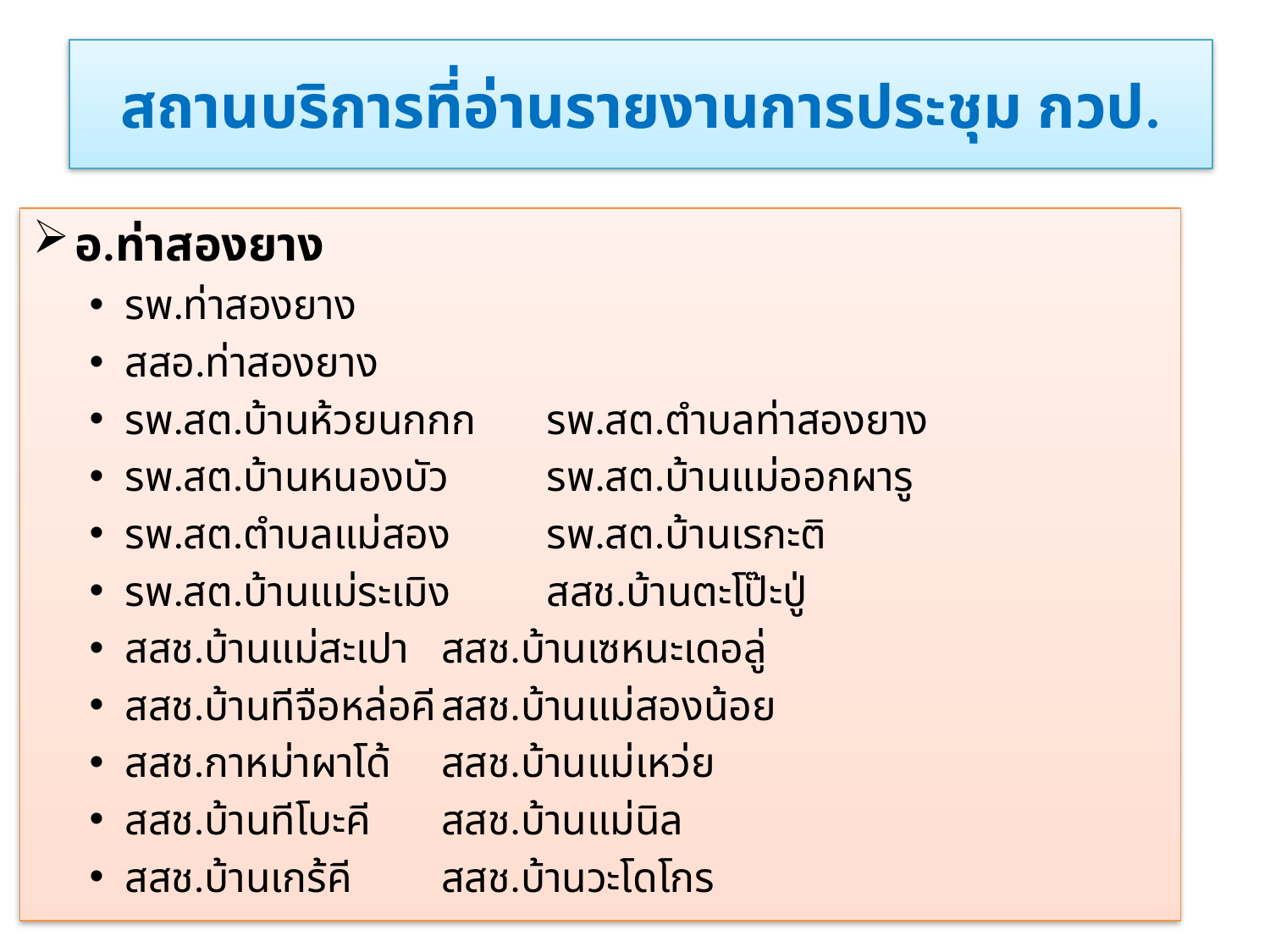

# สถานบริการที่อ่านรายงานการประชุม กวป.
อ.ท่าสองยาง
รพ.ท่าสองยาง
สสอ.ท่าสองยาง
รพ.สต.บ้านห้วยนกกก			รพ.สต.ตำบลท่าสองยาง
รพ.สต.บ้านหนองบัว			รพ.สต.บ้านแม่ออกผารู
รพ.สต.ตำบลแม่สอง			รพ.สต.บ้านเรกะติ
รพ.สต.บ้านแม่ระเมิง			สสช.บ้านตะโป๊ะปู่
สสช.บ้านแม่สะเปา			สสช.บ้านเซหนะเดอลู่
สสช.บ้านทีจือหล่อคี			สสช.บ้านแม่สองน้อย
สสช.กาหม่าผาโด้			สสช.บ้านแม่เหว่ย
สสช.บ้านทีโบะคี			สสช.บ้านแม่นิล
สสช.บ้านเกร้คี			สสช.บ้านวะโดโกร